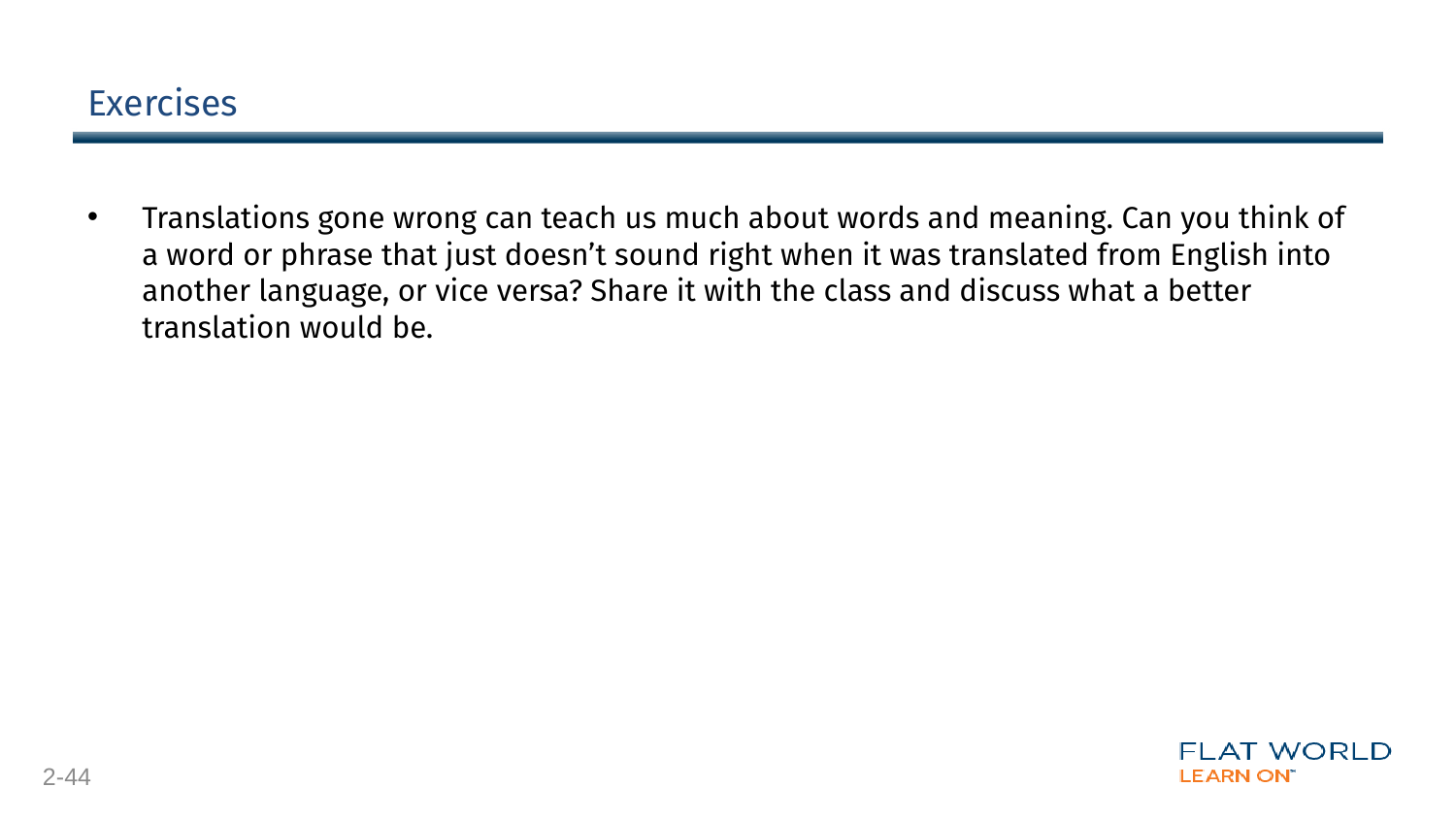

# Exercises
Translations gone wrong can teach us much about words and meaning. Can you think of a word or phrase that just doesn’t sound right when it was translated from English into another language, or vice versa? Share it with the class and discuss what a better translation would be.

2-44